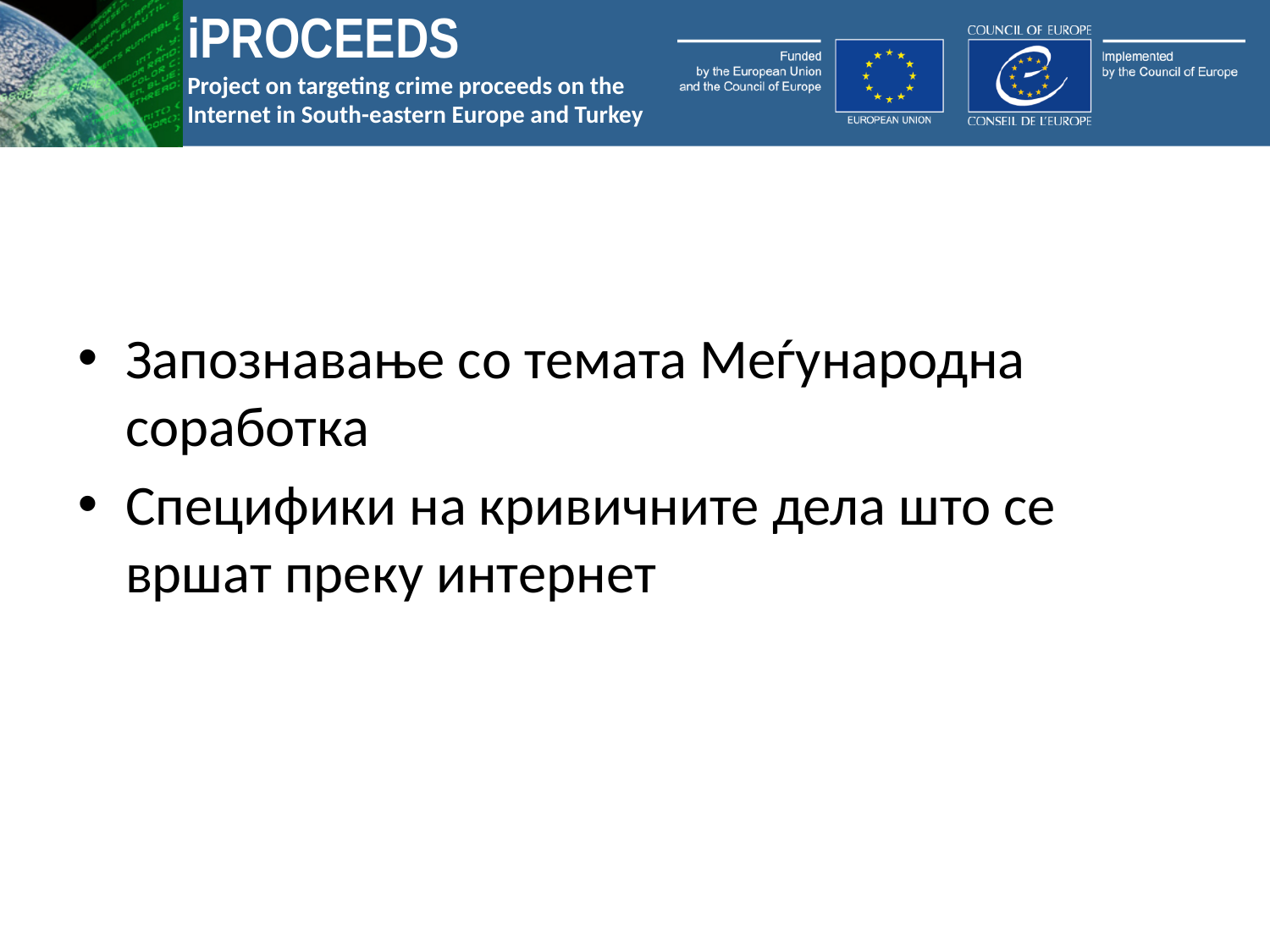

#
Запознавање со темата Меѓународна соработка
Специфики на кривичните дела што се вршат преку интернет